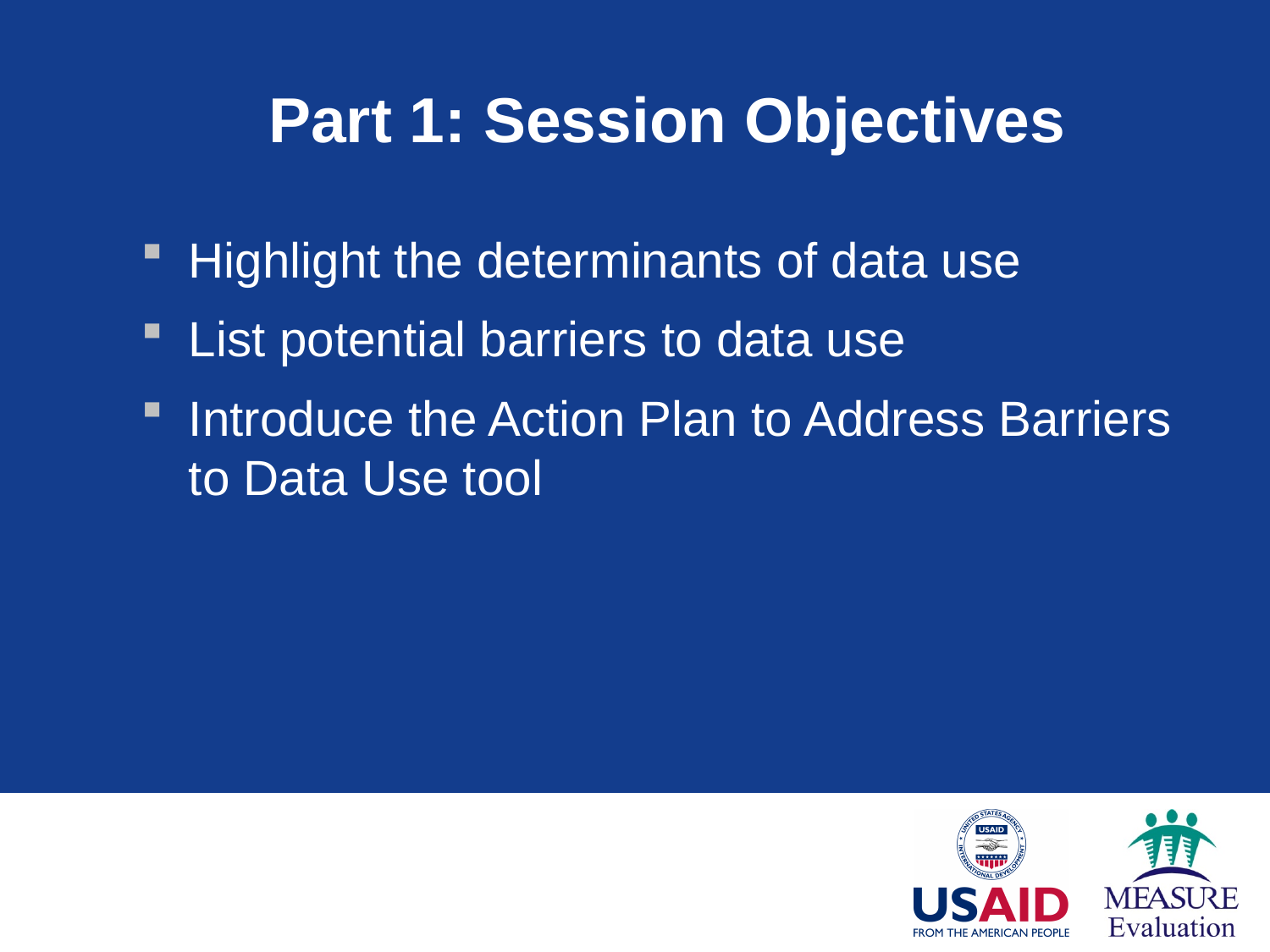

# Part 1: Session Objectives
Highlight the determinants of data use
List potential barriers to data use
Introduce the Action Plan to Address Barriers to Data Use tool